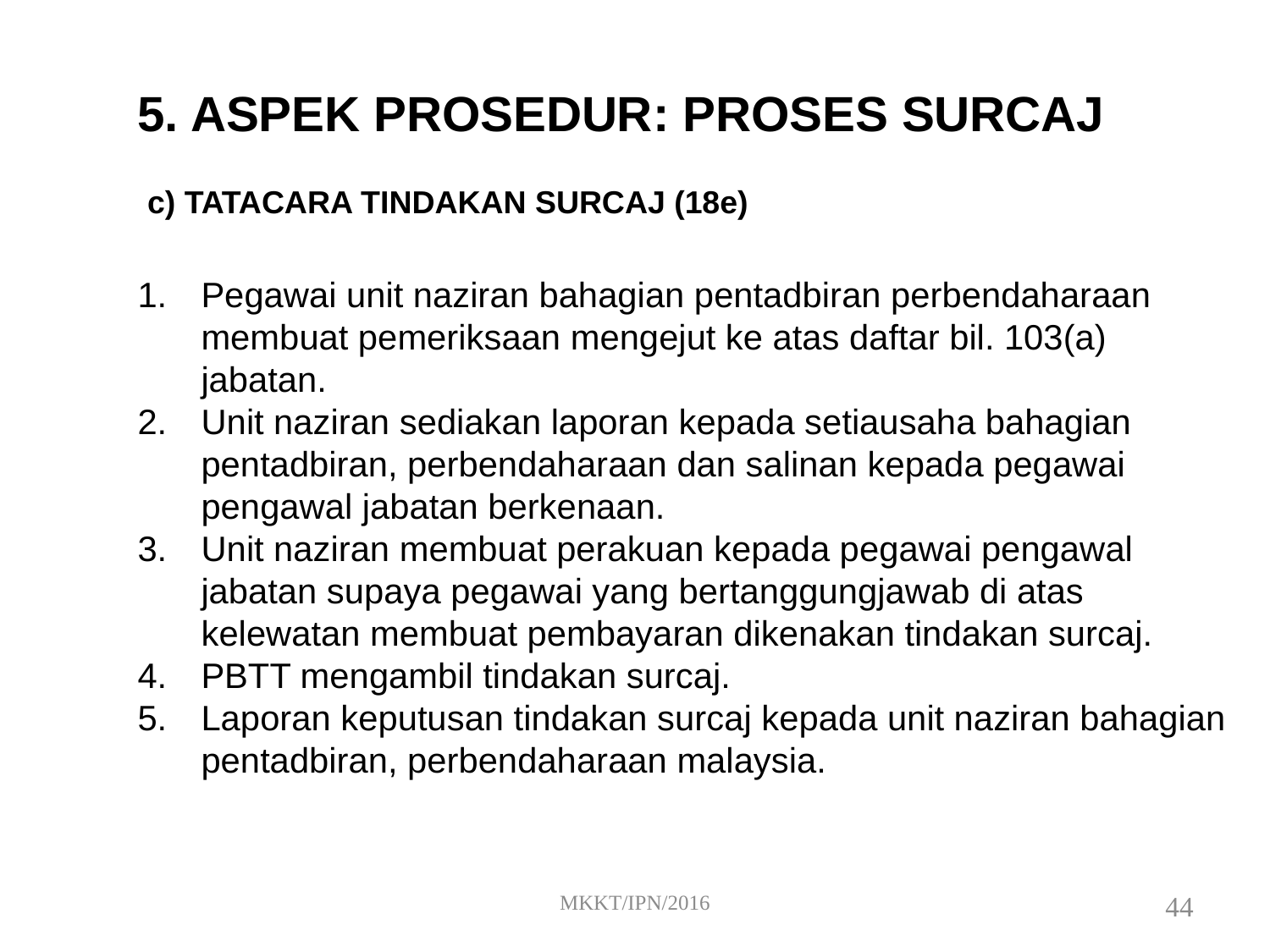

5. ASPEK PROSEDUR: PROSES SURCAJ
c) TATACARA TINDAKAN SURCAJ (18e)
Pegawai unit naziran bahagian pentadbiran perbendaharaan membuat pemeriksaan mengejut ke atas daftar bil. 103(a) jabatan.
Unit naziran sediakan laporan kepada setiausaha bahagian pentadbiran, perbendaharaan dan salinan kepada pegawai pengawal jabatan berkenaan.
Unit naziran membuat perakuan kepada pegawai pengawal jabatan supaya pegawai yang bertanggungjawab di atas kelewatan membuat pembayaran dikenakan tindakan surcaj.
PBTT mengambil tindakan surcaj.
Laporan keputusan tindakan surcaj kepada unit naziran bahagian pentadbiran, perbendaharaan malaysia.

MKKT/IPN/2016
44